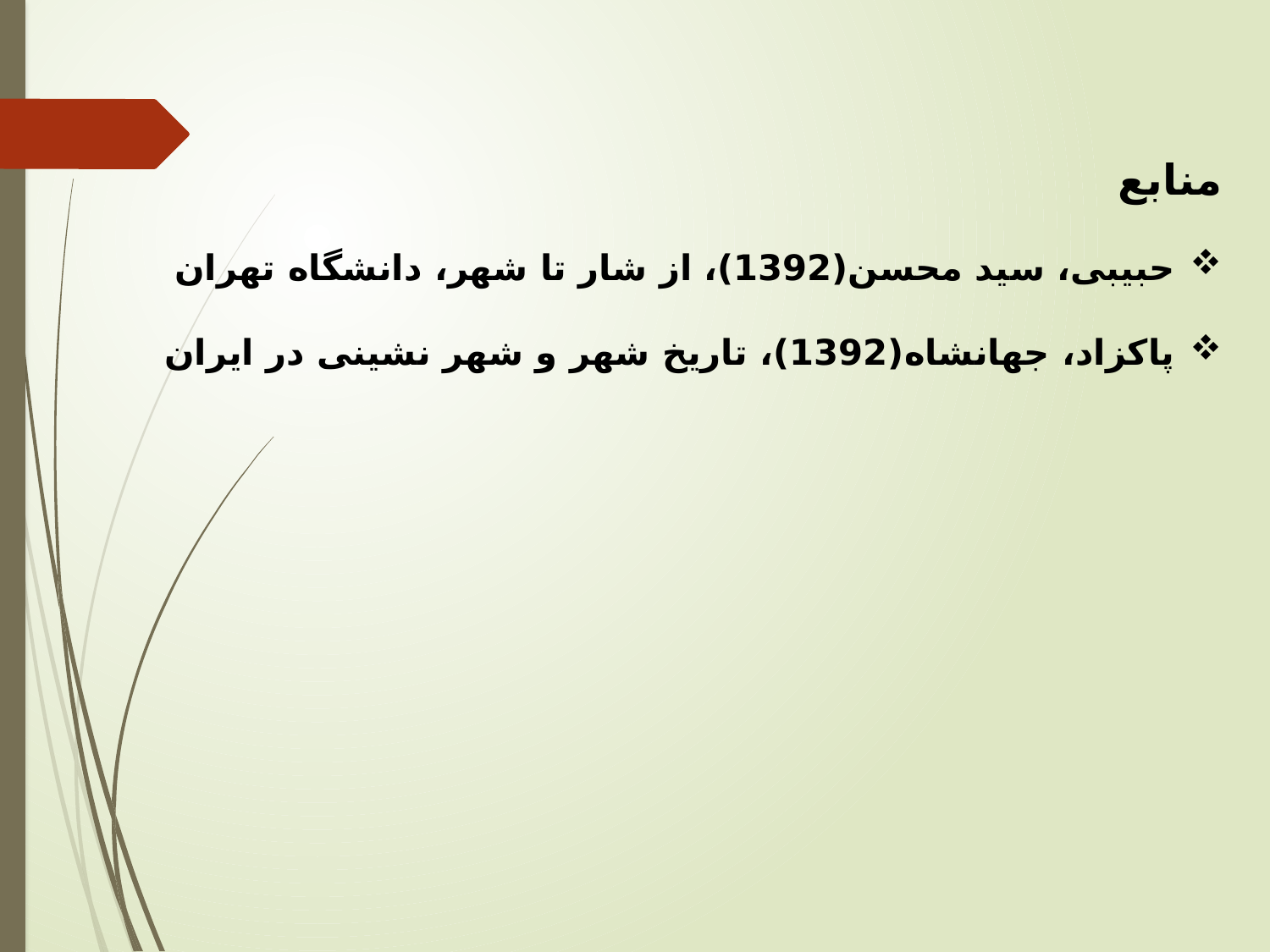

منابع

حبیبی، سید محسن(1392)، از شار تا شهر، دانشگاه تهران

پاکزاد، جهانشاه(1392)، تاریخ شهر و شهر نشینی در ایران